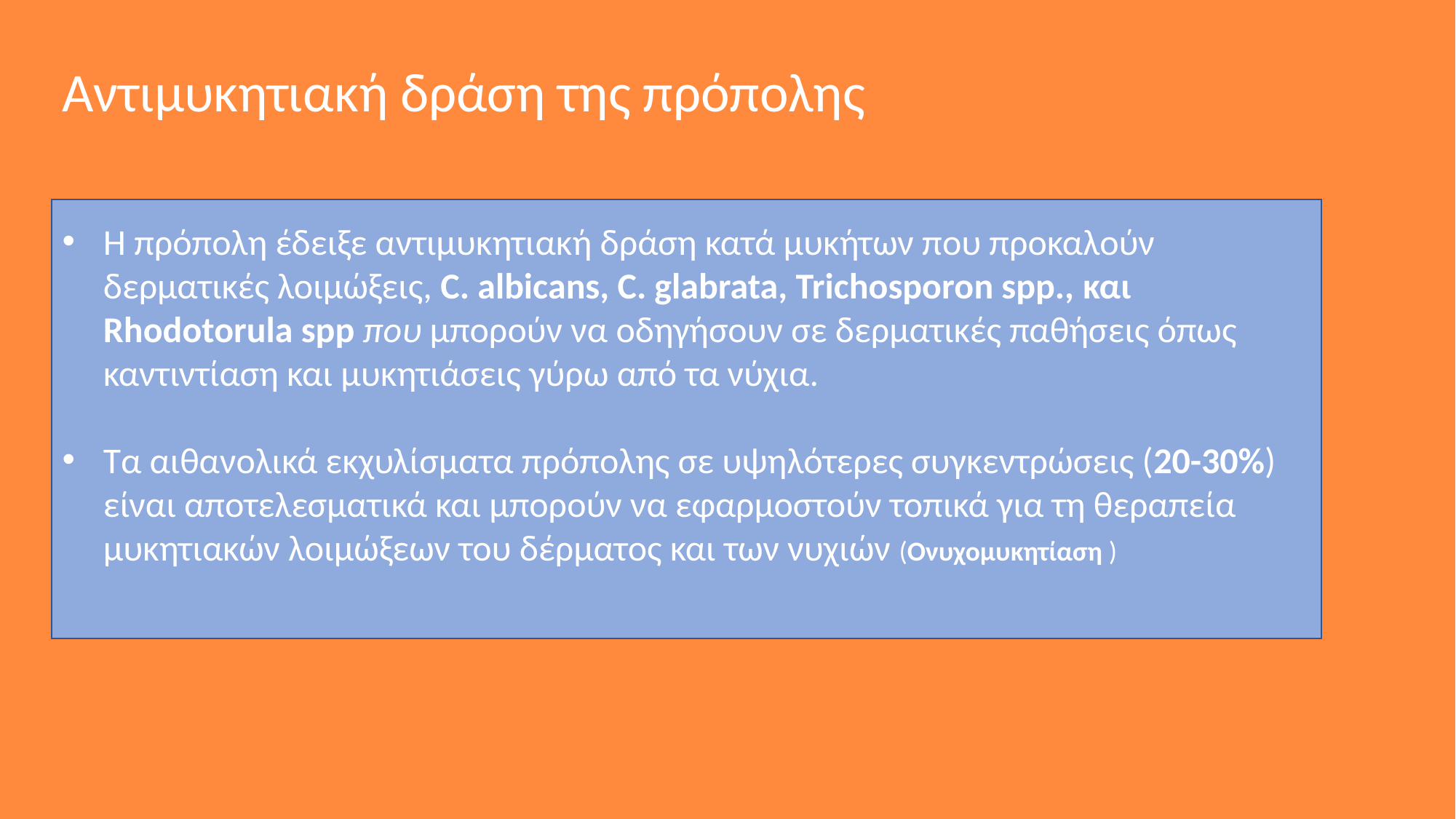

Αντιμυκητιακή δράση της πρόπολης

Η πρόπολη έδειξε αντιμυκητιακή δράση κατά μυκήτων που προκαλούν δερματικές λοιμώξεις, C. albicans, C. glabrata, Trichosporon spp., και Rhodotorula spp που μπορούν να οδηγήσουν σε δερματικές παθήσεις όπως καντιντίαση και μυκητιάσεις γύρω από τα νύχια.

Τα αιθανολικά εκχυλίσματα πρόπολης σε υψηλότερες συγκεντρώσεις (20-30%) είναι αποτελεσματικά και μπορούν να εφαρμοστούν τοπικά για τη θεραπεία μυκητιακών λοιμώξεων του δέρματος και των νυχιών (Ονυχομυκητίαση )